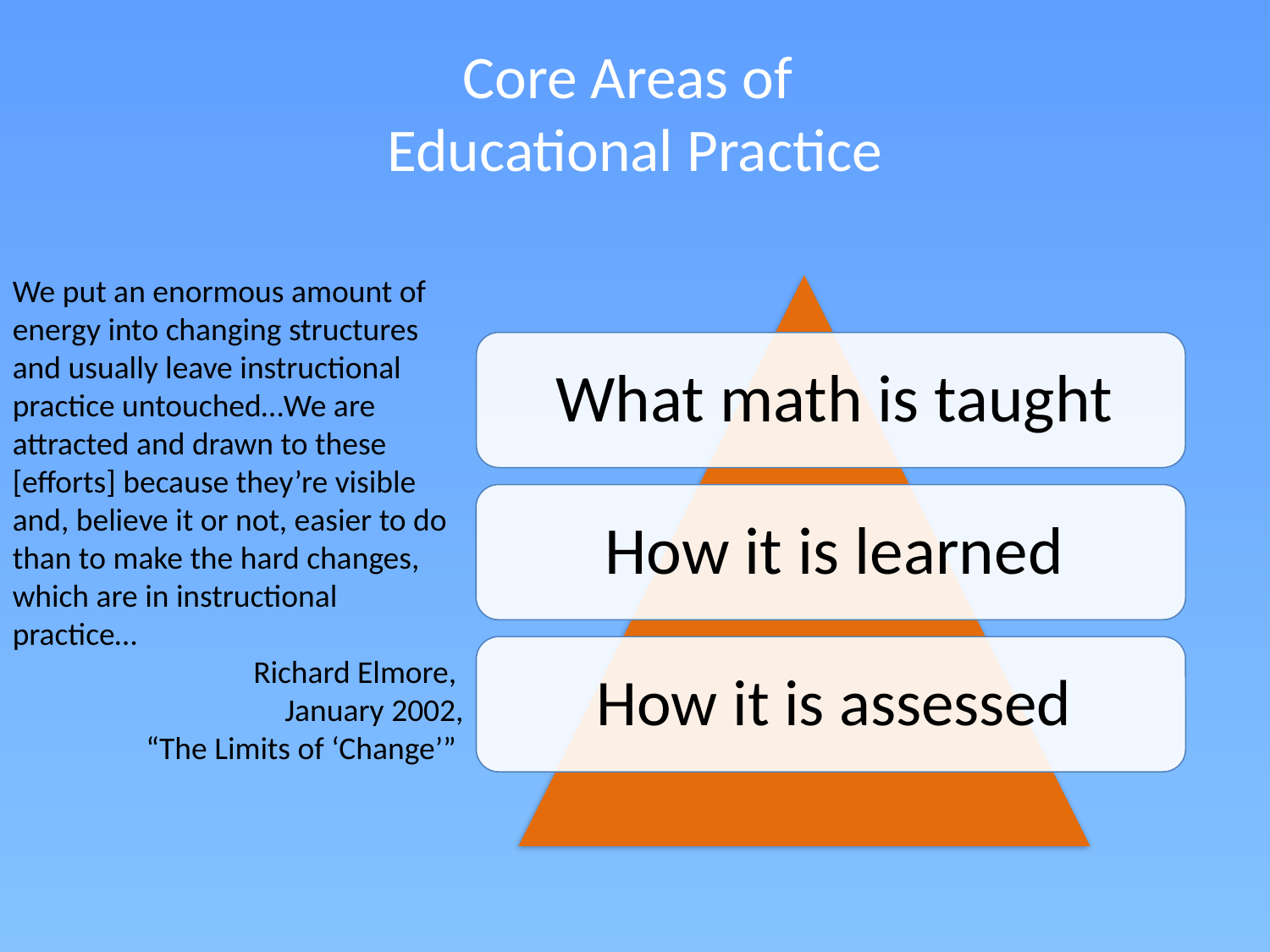

# Core Areas of Educational Practice
We put an enormous amount of energy into changing structures and usually leave instructional practice untouched…We are attracted and drawn to these [efforts] because they’re visible and, believe it or not, easier to do than to make the hard changes, which are in instructional practice…
Richard Elmore,
January 2002,
 “The Limits of ‘Change’”

What math is taught
How it is learned
How it is assessed